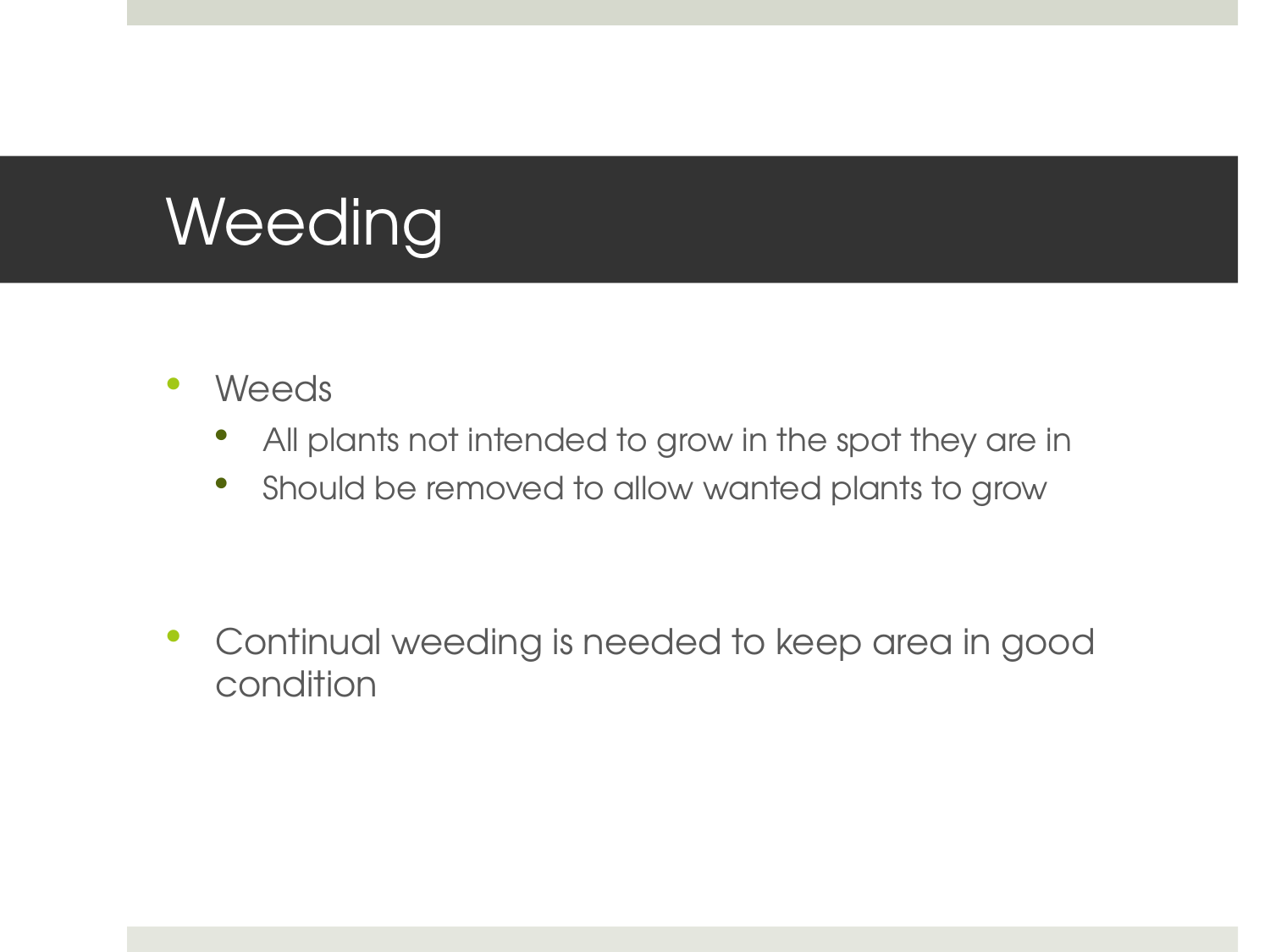

# Weeding
Weeds
All plants not intended to grow in the spot they are in
Should be removed to allow wanted plants to grow

Continual weeding is needed to keep area in good condition